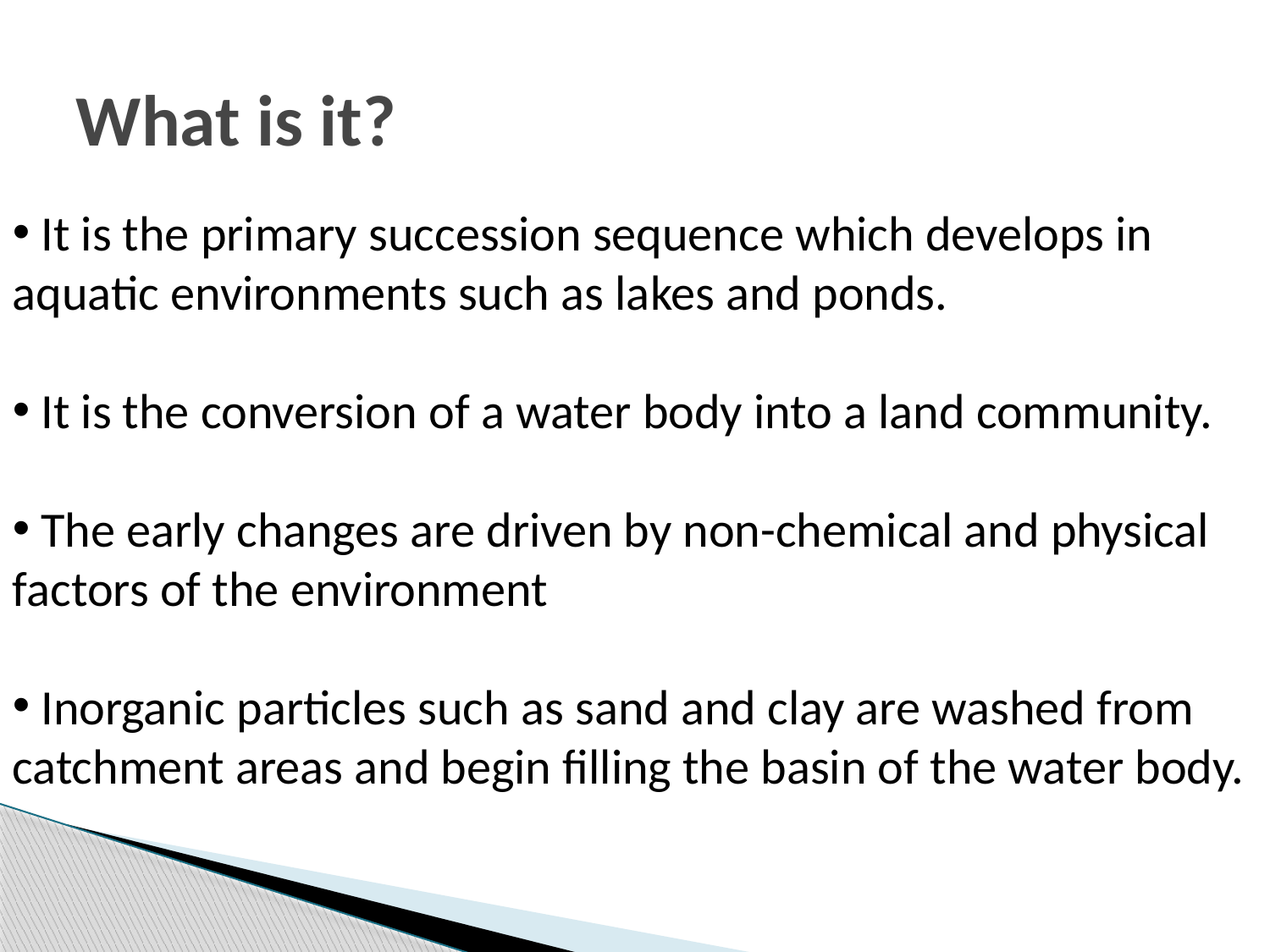

# What is it?
 It is the primary succession sequence which develops in aquatic environments such as lakes and ponds.

 It is the conversion of a water body into a land community.

 The early changes are driven by non-chemical and physical factors of the environment

 Inorganic particles such as sand and clay are washed from catchment areas and begin filling the basin of the water body.